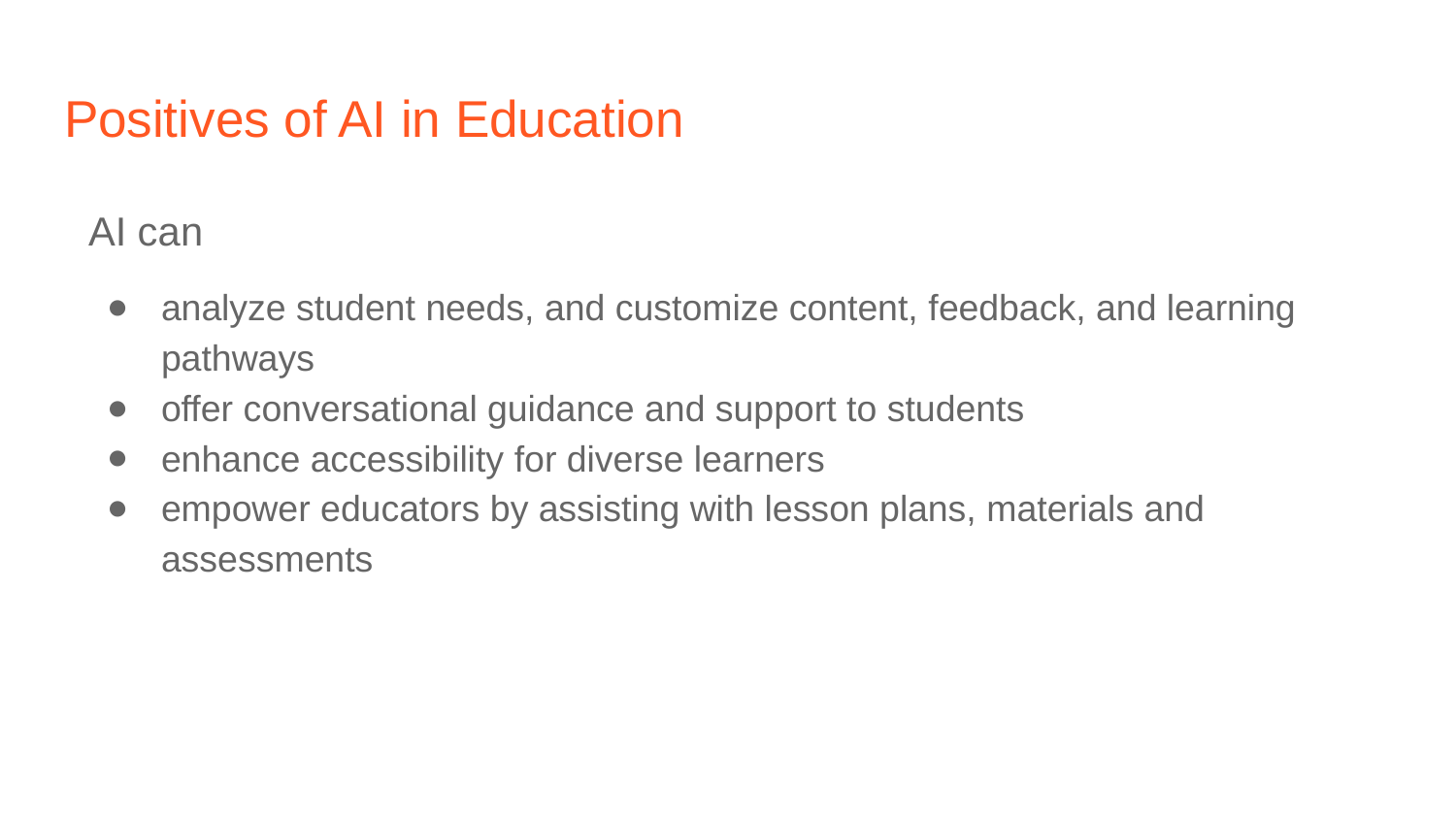

# Positives of AI in Education
AI can
analyze student needs, and customize content, feedback, and learning pathways
offer conversational guidance and support to students
enhance accessibility for diverse learners
empower educators by assisting with lesson plans, materials and assessments